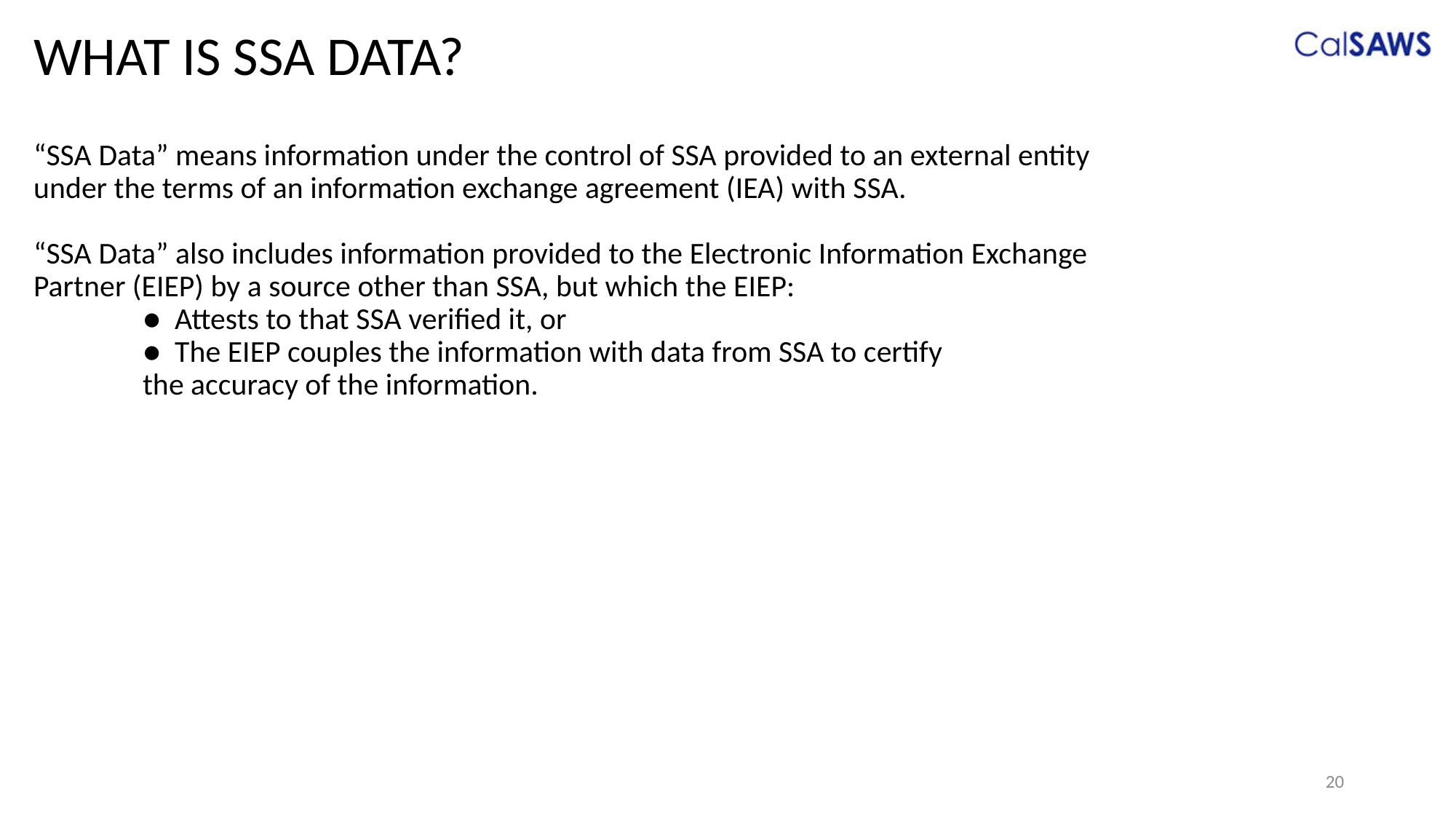

# WHAT IS SSA DATA? “SSA Data” means information under the control of SSA provided to an external entity  under the terms of an information exchange agreement (IEA) with SSA. “SSA Data” also includes information provided to the Electronic Information Exchange Partner (EIEP) by a source other than SSA, but which the EIEP: ●  Attests to that SSA verified it, or ●  The EIEP couples the information with data from SSA to certify 			the accuracy of the information.
20